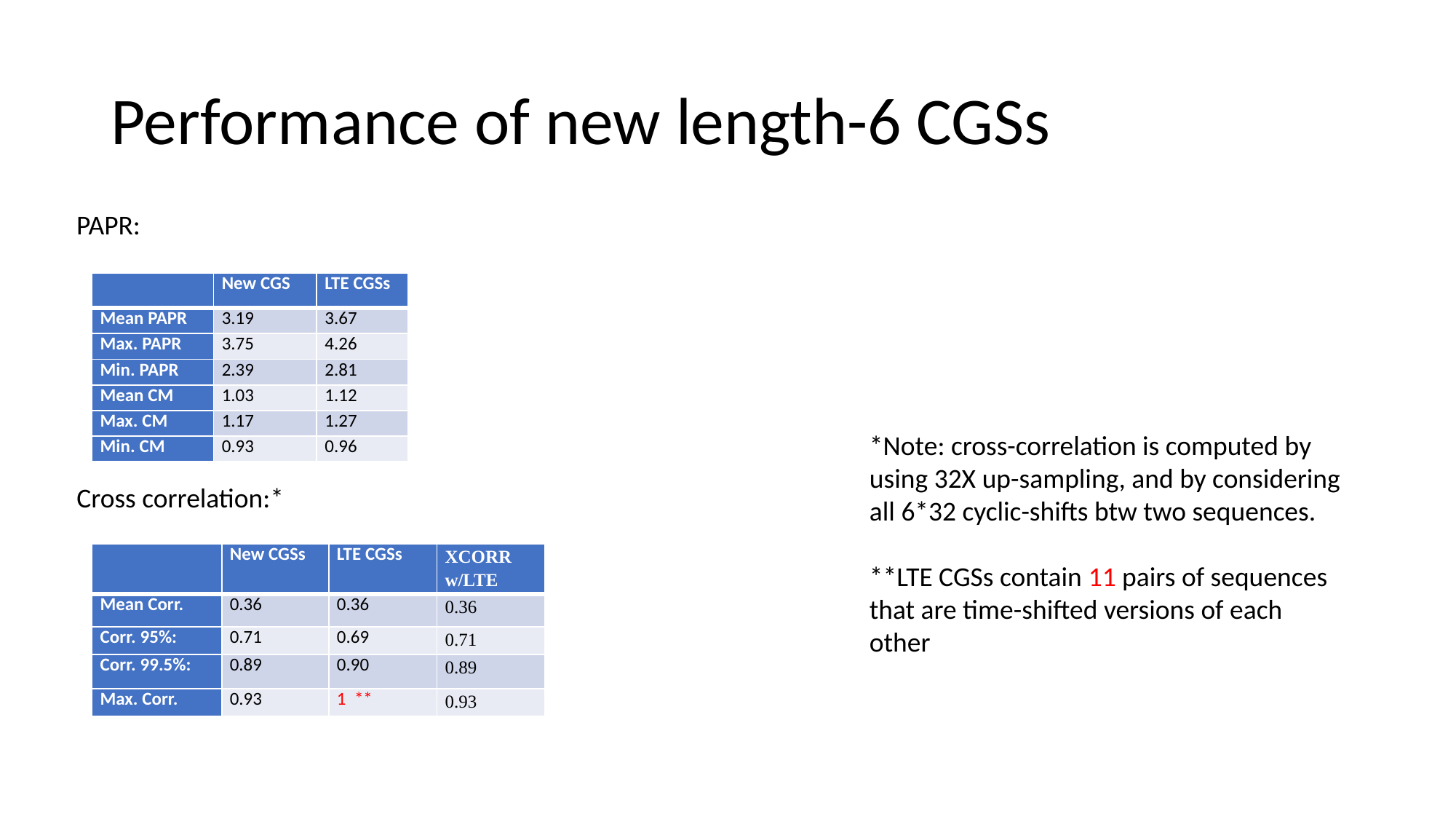

# Performance of new length-6 CGSs

PAPR:

|  | New CGS | LTE CGSs |
| --- | --- | --- |
| Mean PAPR | 3.19 | 3.67 |
| Max. PAPR | 3.75 | 4.26 |
| Min. PAPR | 2.39 | 2.81 |
| Mean CM | 1.03 | 1.12 |
| Max. CM | 1.17 | 1.27 |
| Min. CM | 0.93 | 0.96 |
*Note: cross-correlation is computed by using 32X up-sampling, and by considering all 6*32 cyclic-shifts btw two sequences.

**LTE CGSs contain 11 pairs of sequences that are time-shifted versions of each other

Cross correlation:*

|  | New CGSs | LTE CGSs | XCORR w/LTE |
| --- | --- | --- | --- |
| Mean Corr. | 0.36 | 0.36 | 0.36 |
| Corr. 95%: | 0.71 | 0.69 | 0.71 |
| Corr. 99.5%: | 0.89 | 0.90 | 0.89 |
| Max. Corr. | 0.93 | 1 \*\* | 0.93 |